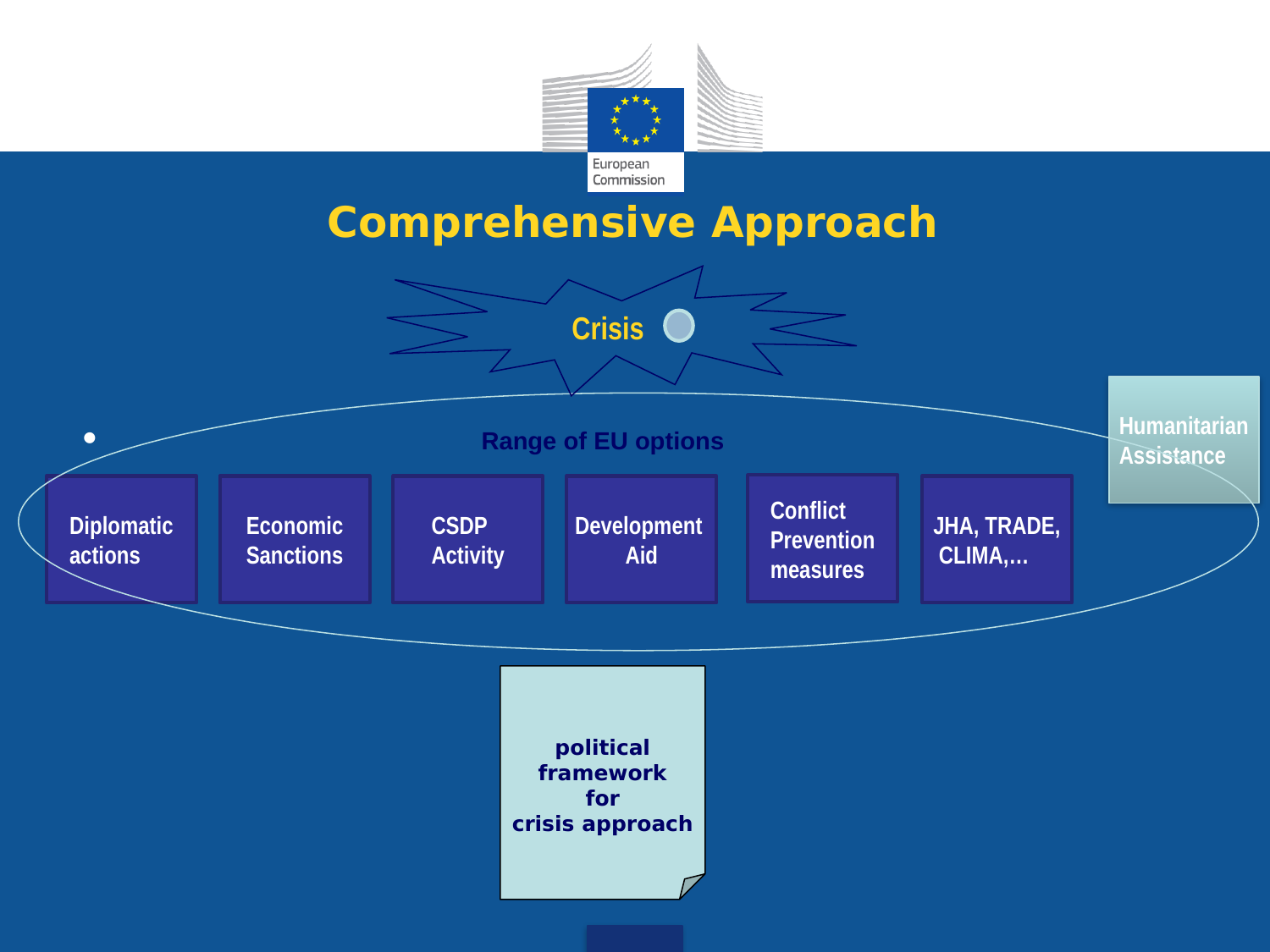

# Comprehensive Approach
          Crisis

Humanitarian
Assistance

Range of EU options
Conflict
Prevention
measures
Diplomatic
actions
Economic
Sanctions
CSDP
Activity
Development
Aid
JHA, TRADE,
 CLIMA,…

political
framework
for
crisis approach
 (